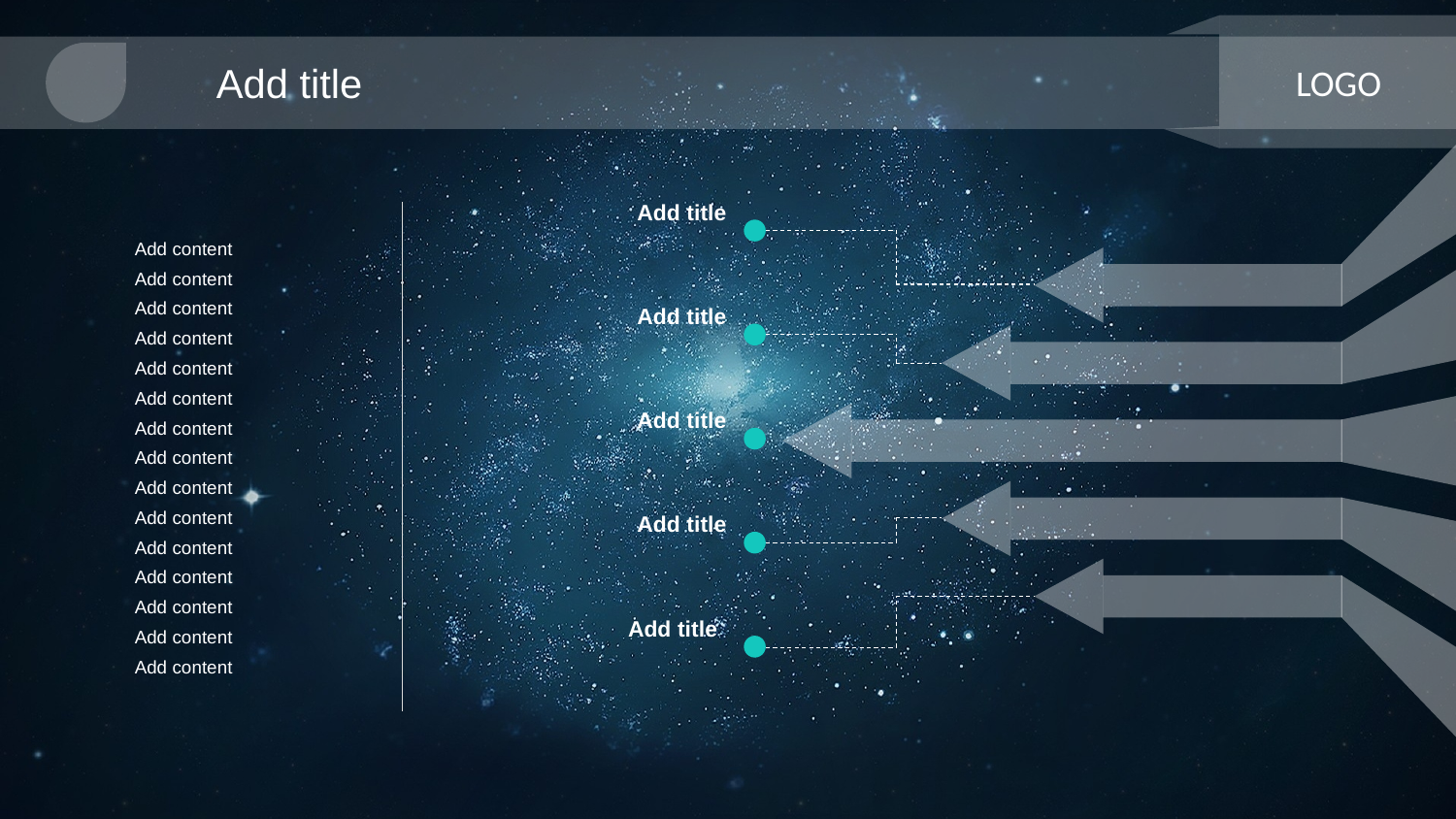

Add title
LOGO

Add title

Add content
Add content
Add content
Add content
Add content
Add content
Add content
Add content
Add content
Add content
Add content
Add content
Add content
Add content
Add content

Add title

Add title

Add title

Add title